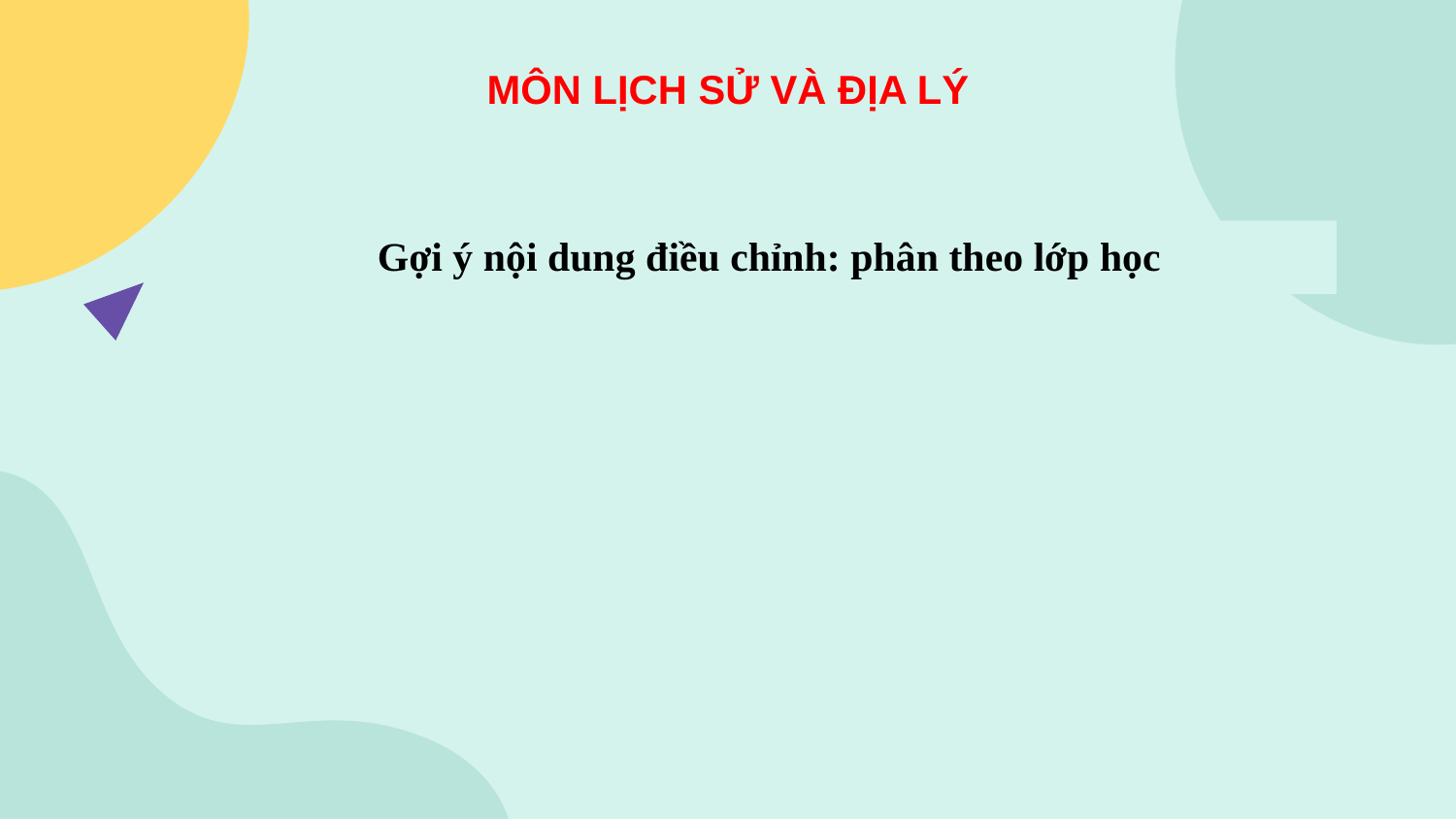

MÔN LỊCH SỬ VÀ ĐỊA LÝ
Gợi ý nội dung điều chỉnh: phân theo lớp học